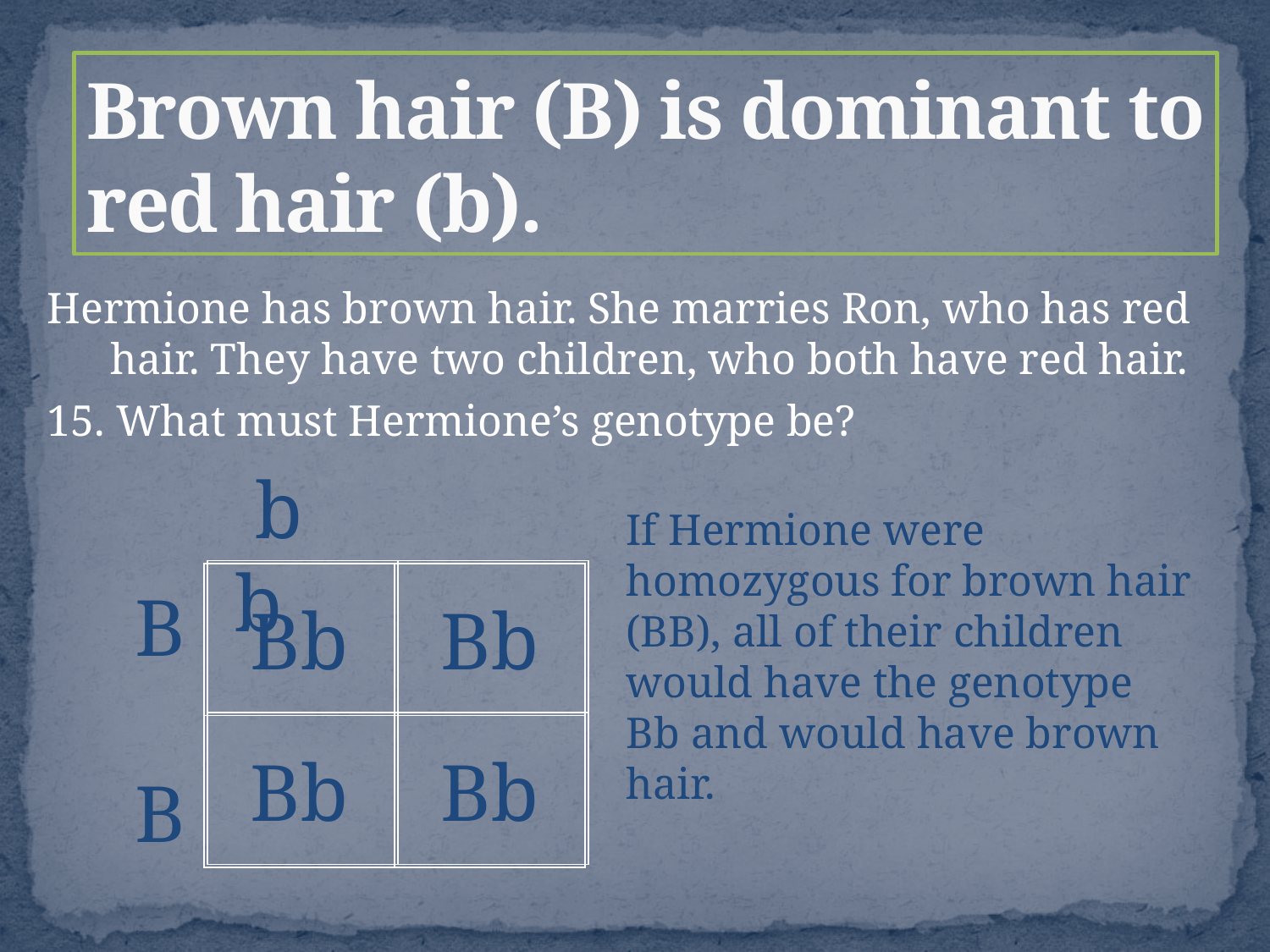

# Brown hair (B) is dominant to red hair (b).
Hermione has brown hair. She marries Ron, who has red hair. They have two children, who both have red hair.
15. What must Hermione’s genotype be?

 b         b

If Hermione were homozygous for brown hair (BB), all of their children would have the genotype Bb and would have brown hair.
|  |  |
| --- | --- |
|  |  |
| Bb | Bb |
| --- | --- |
| Bb | Bb |
 B

 B